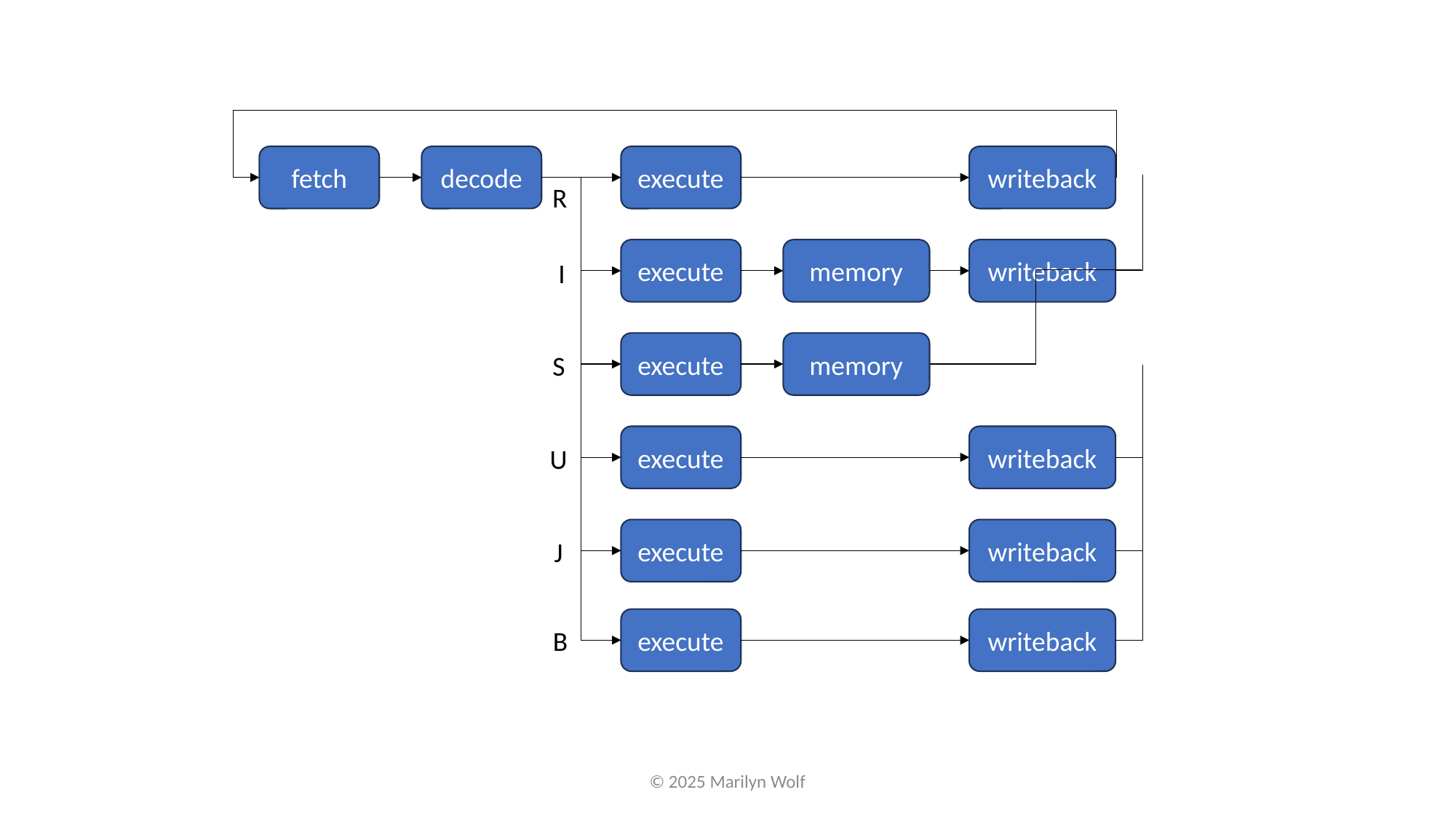

writeback
decode
execute
fetch
R
writeback
memory
execute
I
memory
execute
S
writeback
execute
U
writeback
execute
J
writeback
execute
B
© 2025 Marilyn Wolf